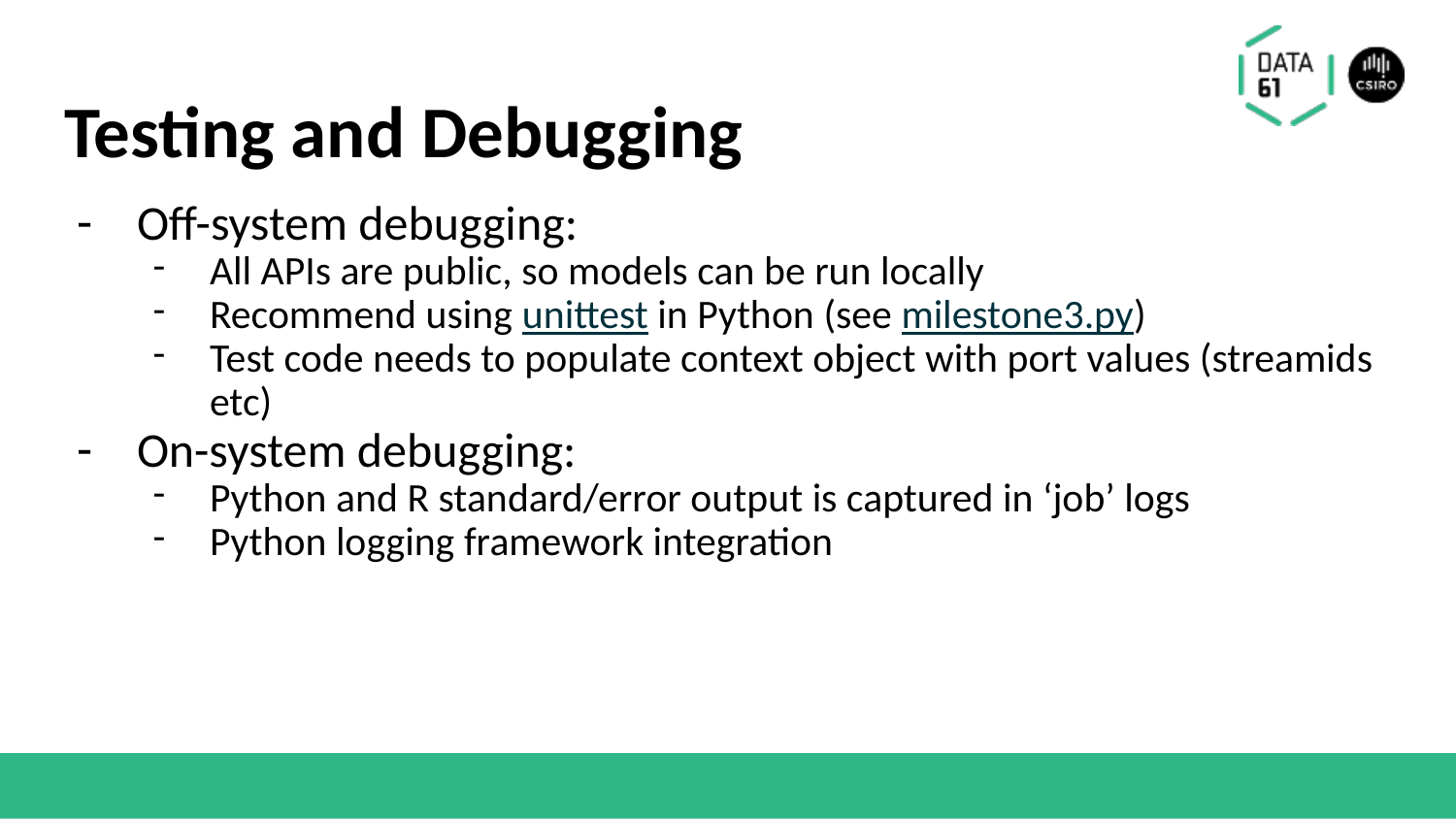

# Testing and Debugging
Off-system debugging:
All APIs are public, so models can be run locally
Recommend using unittest in Python (see milestone3.py)
Test code needs to populate context object with port values (streamids etc)
On-system debugging:
Python and R standard/error output is captured in ‘job’ logs
Python logging framework integration